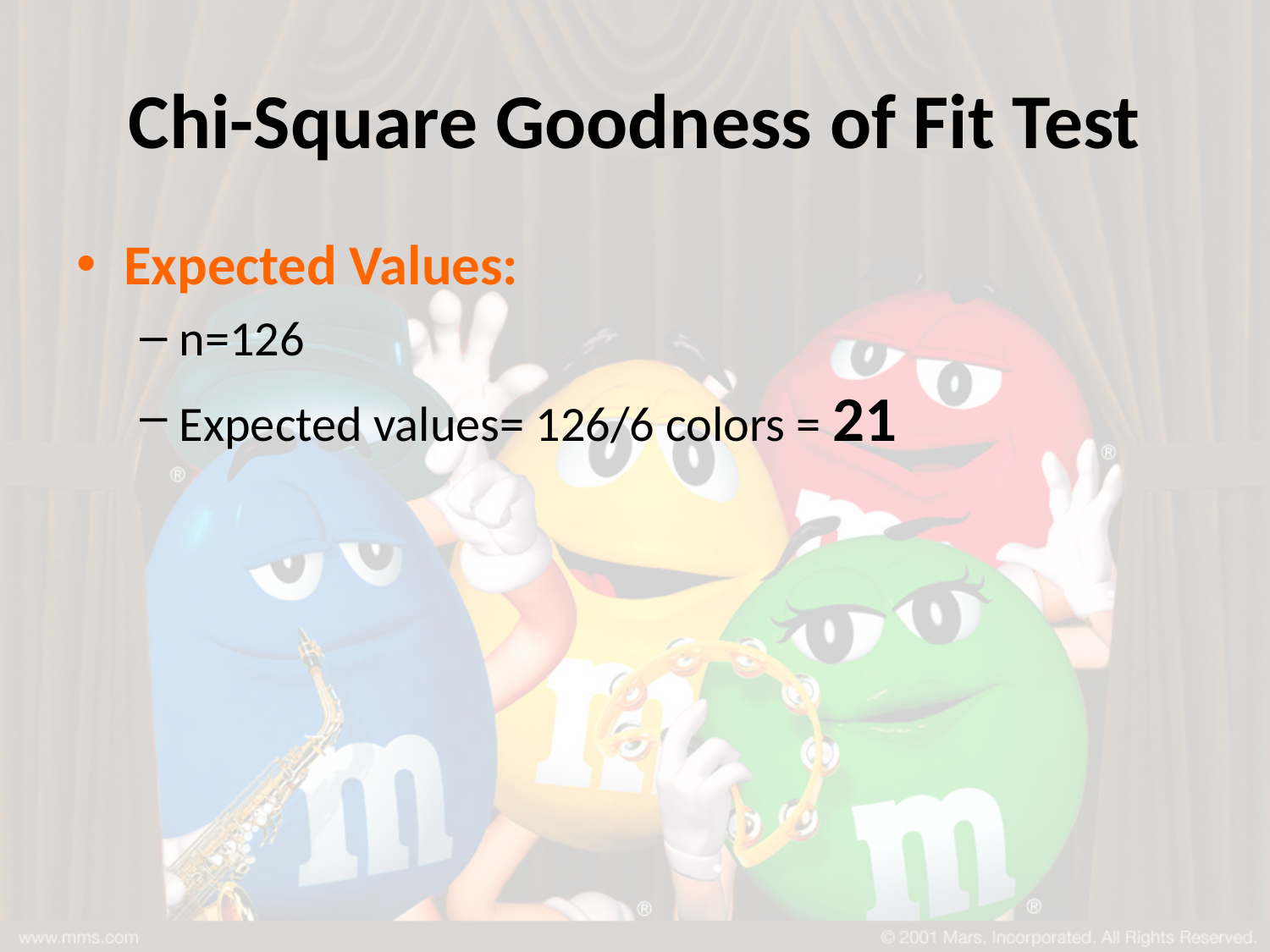

# Chi-Square Goodness of Fit Test
Expected Values:
n=126
Expected values= 126/6 colors = 21